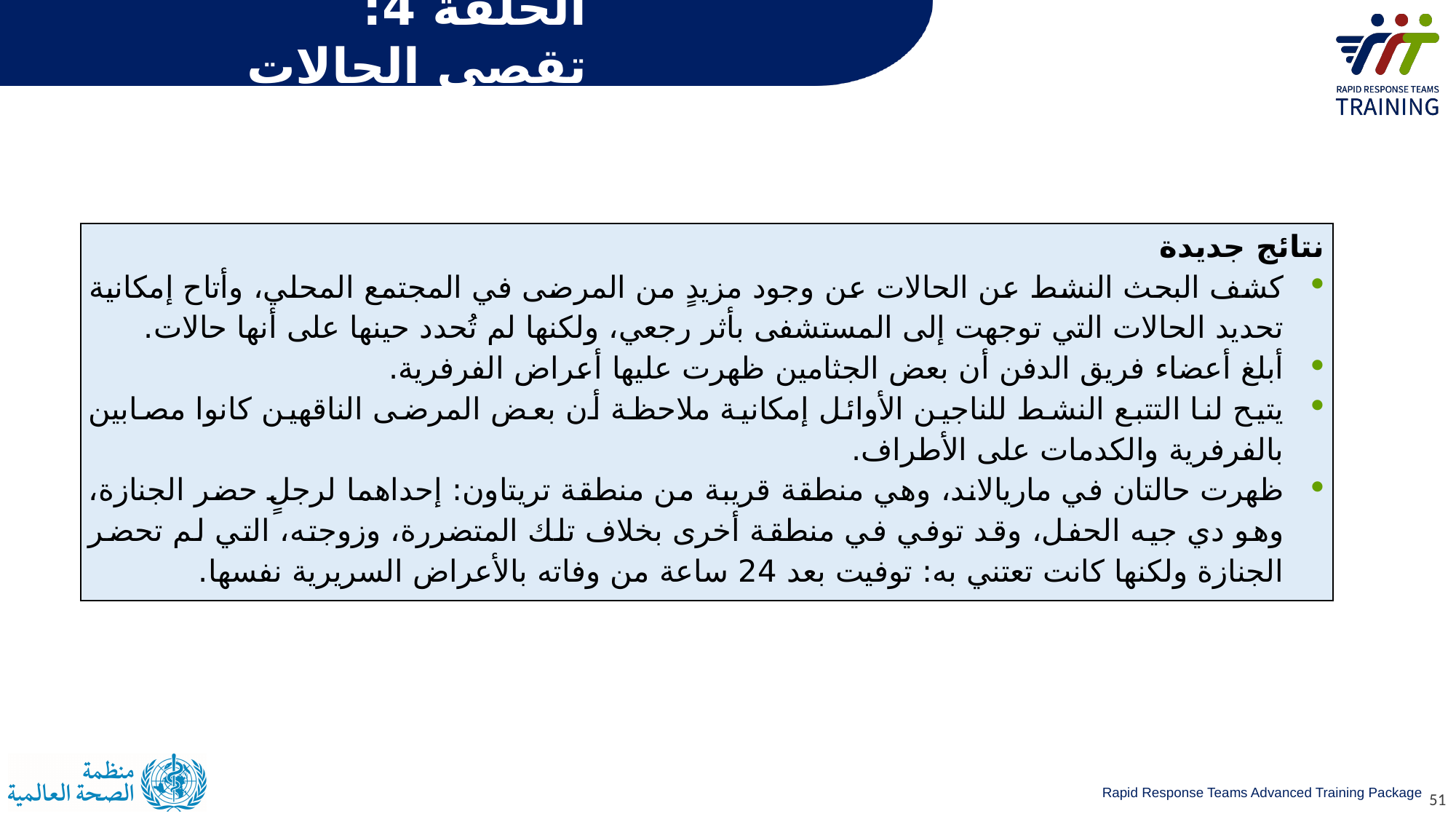

# الحلقة 4: تقصي الحالات
| نتائج جديدة كشف البحث النشط عن الحالات عن وجود مزيدٍ من المرضى في المجتمع المحلي، وأتاح إمكانية تحديد الحالات التي توجهت إلى المستشفى بأثر رجعي، ولكنها لم تُحدد حينها على أنها حالات. أبلغ أعضاء فريق الدفن أن بعض الجثامين ظهرت عليها أعراض الفرفرية. يتيح لنا التتبع النشط للناجين الأوائل إمكانية ملاحظة أن بعض المرضى الناقهين كانوا مصابين بالفرفرية والكدمات على الأطراف. ظهرت حالتان في ماريالاند، وهي منطقة قريبة من منطقة تريتاون: إحداهما لرجلٍ حضر الجنازة، وهو دي جيه الحفل، وقد توفي في منطقة أخرى بخلاف تلك المتضررة، وزوجته، التي لم تحضر الجنازة ولكنها كانت تعتني به: توفيت بعد 24 ساعة من وفاته بالأعراض السريرية نفسها. |
| --- |